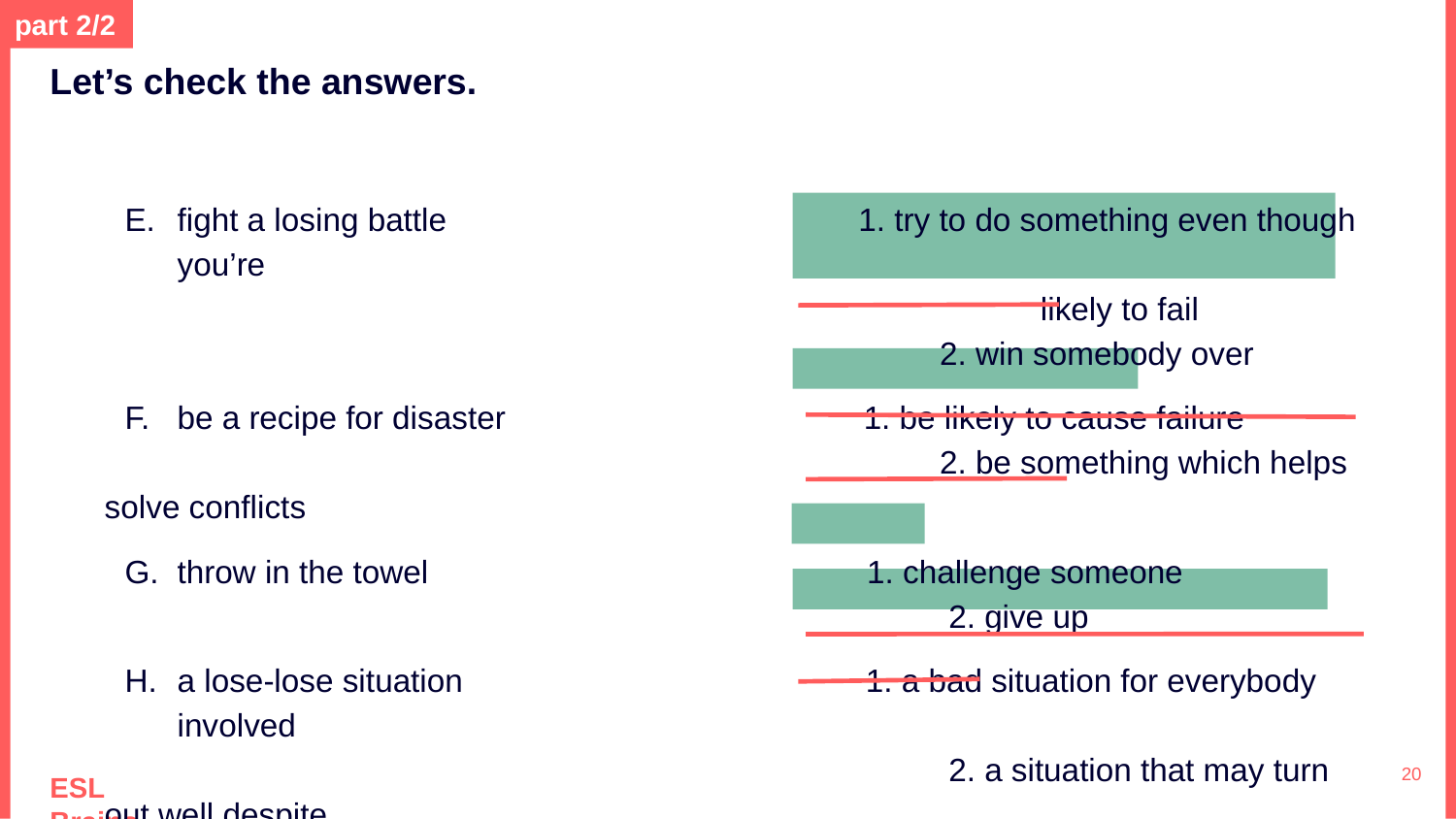

part 2/2
Let’s check the answers.
fight a losing battle                                              1. try to do something even though you’re
	                                                                                        likely to fail
                                                                                             2. win somebody over
be a recipe for disaster                                        1. be likely to cause failure
                                                                                             2. be something which helps solve conflicts
throw in the towel                                                 1. challenge someone
                                                                                              2. give up
a lose-lose situation                                             1. a bad situation for everybody involved
                                                                                              2. a situation that may turn out well despite
                                                                                                  expectations

20